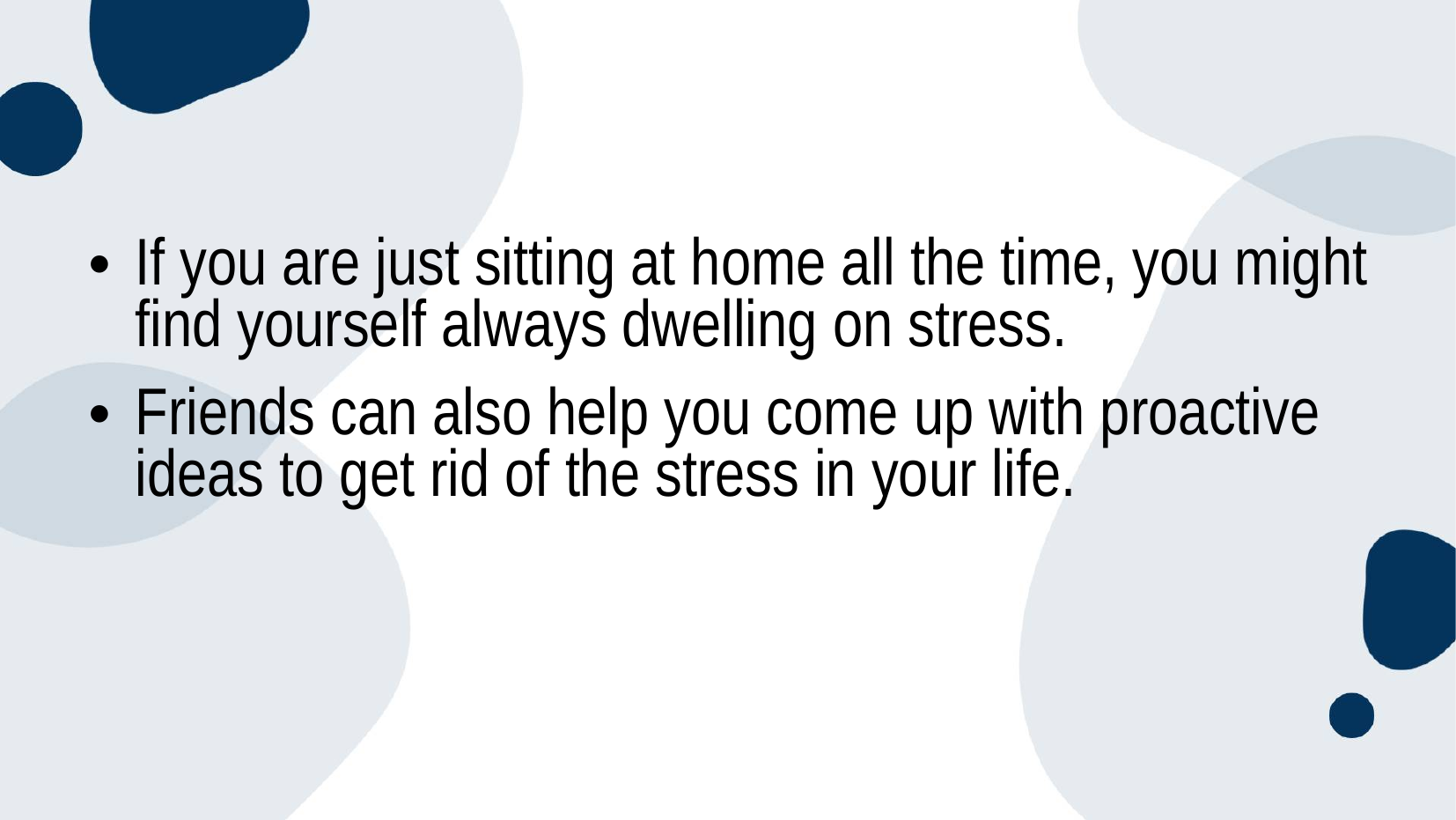

If you are just sitting at home all the time, you might find yourself always dwelling on stress.
Friends can also help you come up with proactive ideas to get rid of the stress in your life.